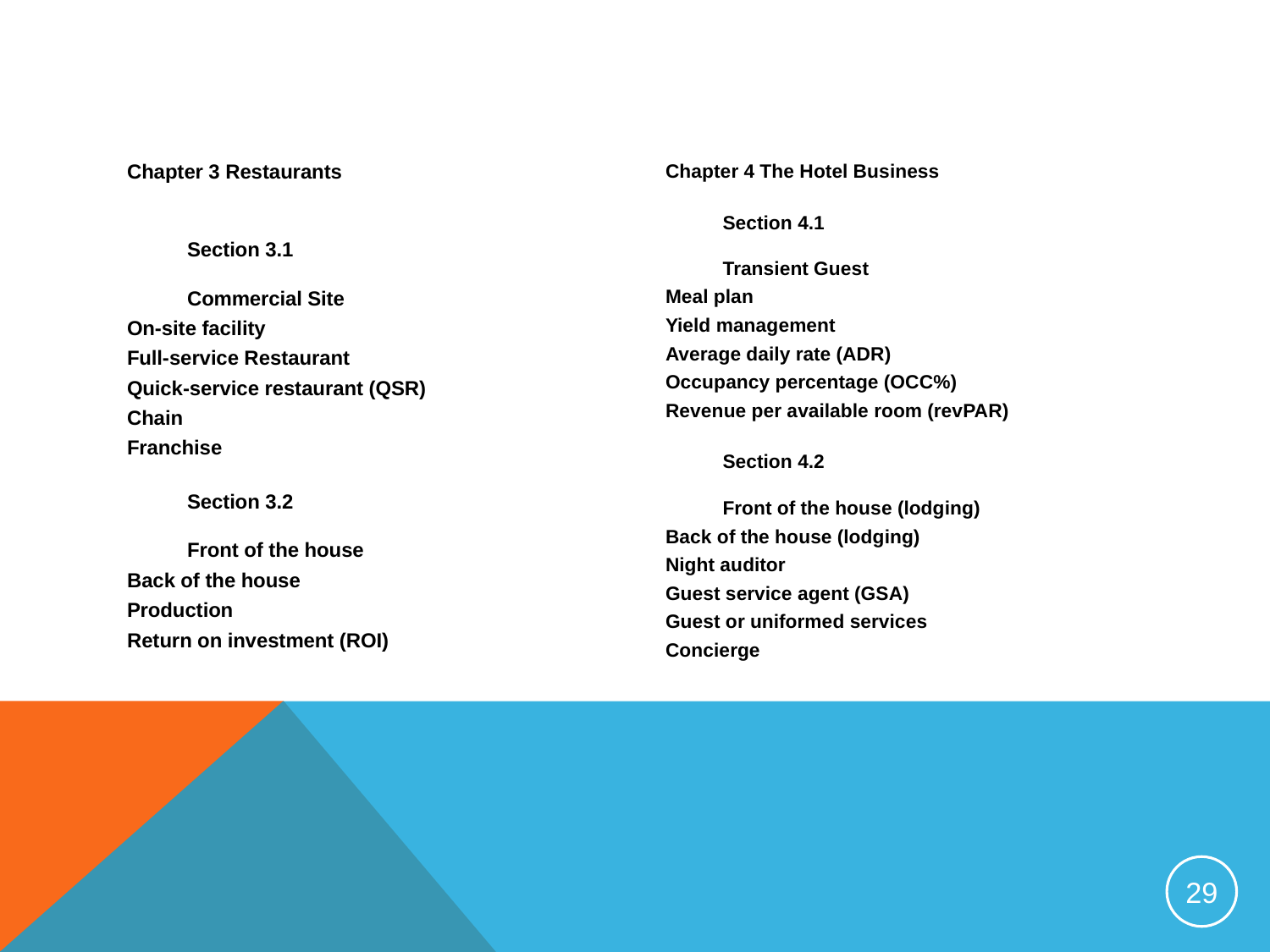

#
Chapter 3 Restaurants
Section 3.1
Commercial Site
On-site facility
Full-service Restaurant
Quick-service restaurant (QSR)
Chain
Franchise
Section 3.2
Front of the house
Back of the house
Production
Return on investment (ROI)

Chapter 4 The Hotel Business
Section 4.1
Transient Guest
Meal plan
Yield management
Average daily rate (ADR)
Occupancy percentage (OCC%)
Revenue per available room (revPAR)
Section 4.2
Front of the house (lodging)
Back of the house (lodging)
Night auditor
Guest service agent (GSA)
Guest or uniformed services
Concierge

29